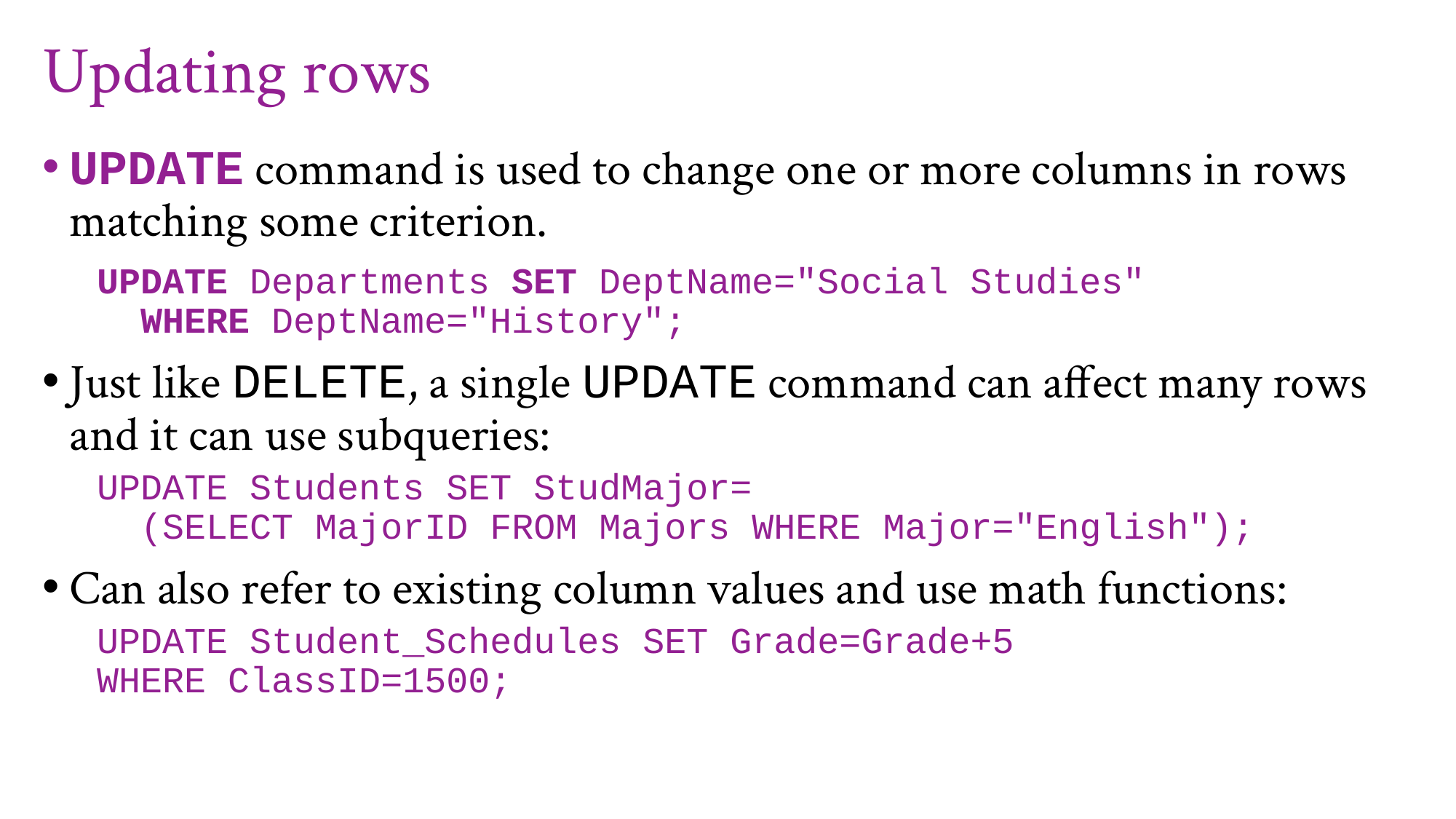

# Updating rows
UPDATE command is used to change one or more columns in rows matching some criterion.
UPDATE Departments SET DeptName="Social Studies"
  WHERE DeptName="History";
Just like DELETE, a single UPDATE command can affect many rows and it can use subqueries:
UPDATE Students SET StudMajor=
  (SELECT MajorID FROM Majors WHERE Major="English");
Can also refer to existing column values and use math functions:
UPDATE Student_Schedules SET Grade=Grade+5
WHERE ClassID=1500;